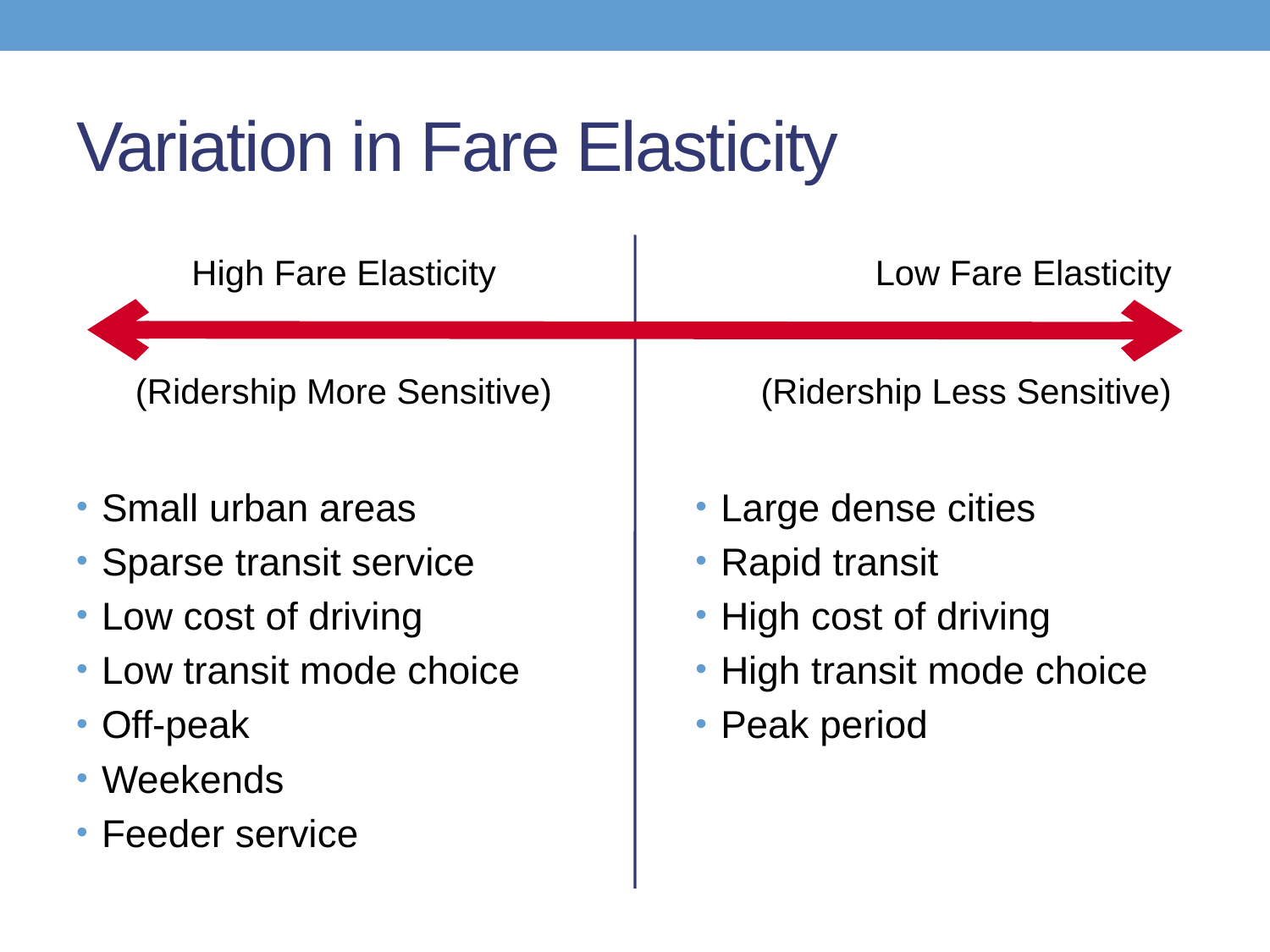

# Variation in Fare Elasticity
Low Fare Elasticity

(Ridership Less Sensitive)
High Fare Elasticity

(Ridership More Sensitive)
Small urban areas
Sparse transit service
Low cost of driving
Low transit mode choice
Off-peak
Weekends
Feeder service
Large dense cities
Rapid transit
High cost of driving
High transit mode choice
Peak period